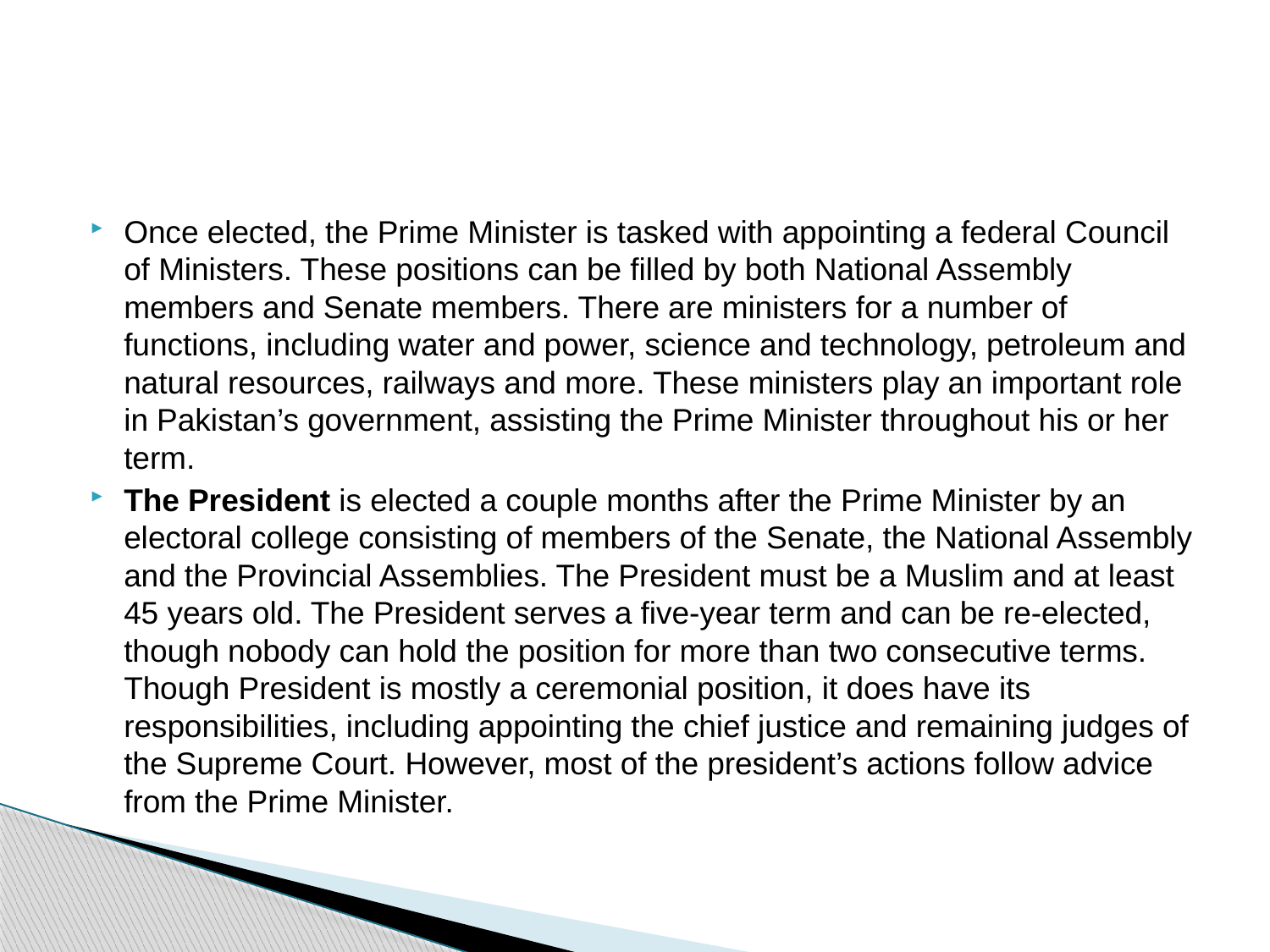

#
Once elected, the Prime Minister is tasked with appointing a federal Council of Ministers. These positions can be filled by both National Assembly members and Senate members. There are ministers for a number of functions, including water and power, science and technology, petroleum and natural resources, railways and more. These ministers play an important role in Pakistan’s government, assisting the Prime Minister throughout his or her term.
The President is elected a couple months after the Prime Minister by an electoral college consisting of members of the Senate, the National Assembly and the Provincial Assemblies. The President must be a Muslim and at least 45 years old. The President serves a five-year term and can be re-elected, though nobody can hold the position for more than two consecutive terms. Though President is mostly a ceremonial position, it does have its responsibilities, including appointing the chief justice and remaining judges of the Supreme Court. However, most of the president’s actions follow advice from the Prime Minister.